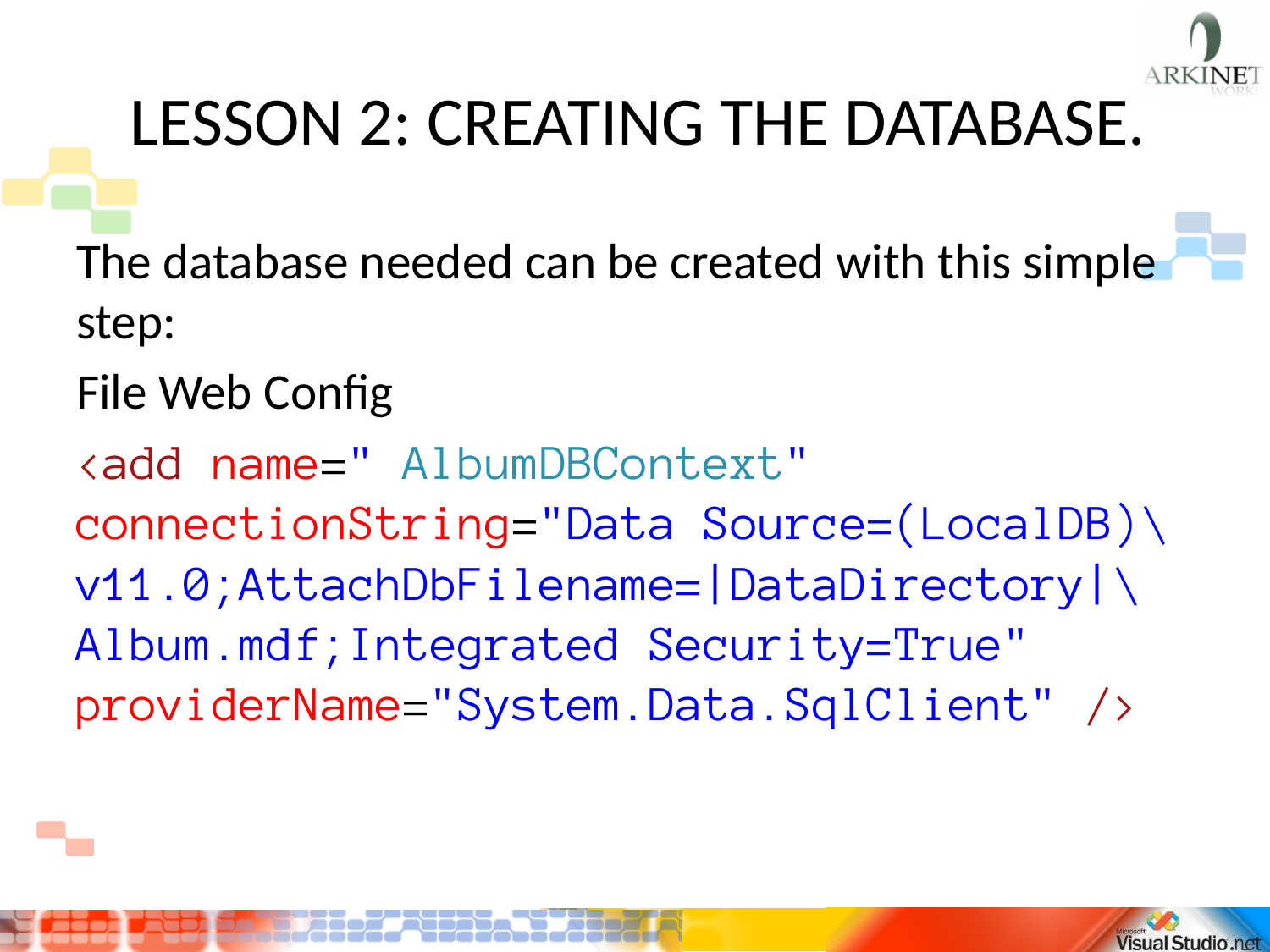

# LESSON 2: CREATING THE DATABASE.
The database needed can be created with this simple step:
File Web Config
<add name=" AlbumDBContext"    connectionString="Data Source=(LocalDB)\v11.0;AttachDbFilename=|DataDirectory|\Album.mdf;Integrated Security=True"    providerName="System.Data.SqlClient" />